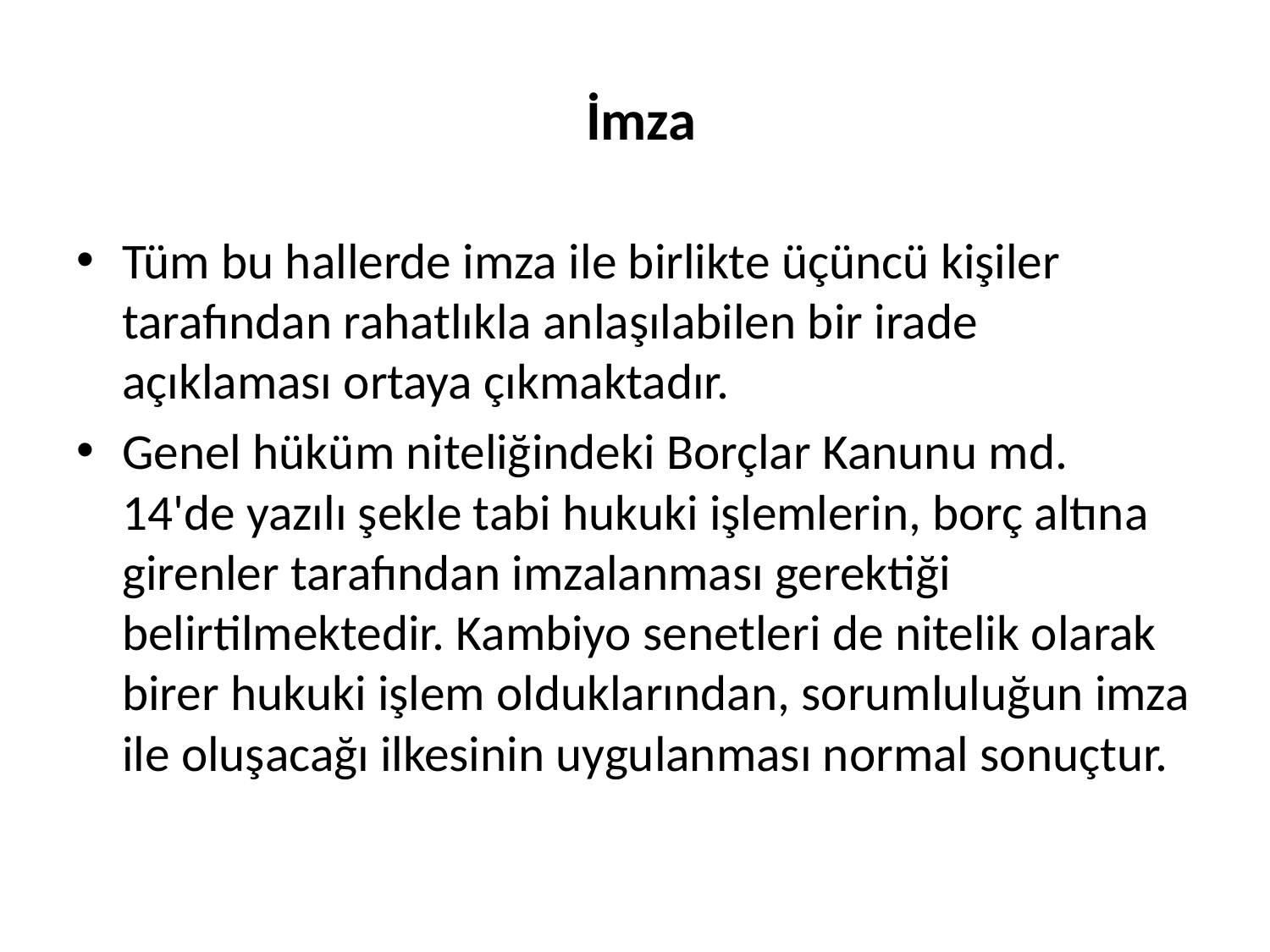

# İmza
Tüm bu hallerde imza ile birlikte üçüncü kişiler tarafından rahatlıkla anlaşılabilen bir irade açıklaması ortaya çıkmaktadır.
Genel hüküm niteliğindeki Borçlar Kanunu md. 14'de yazılı şekle tabi hukuki işlemlerin, borç altına girenler tarafından imzalanması gerektiği belirtilmektedir. Kambiyo senetleri de nitelik olarak birer hukuki işlem olduklarından, sorumluluğun imza ile oluşacağı ilkesinin uygulanması normal sonuçtur.